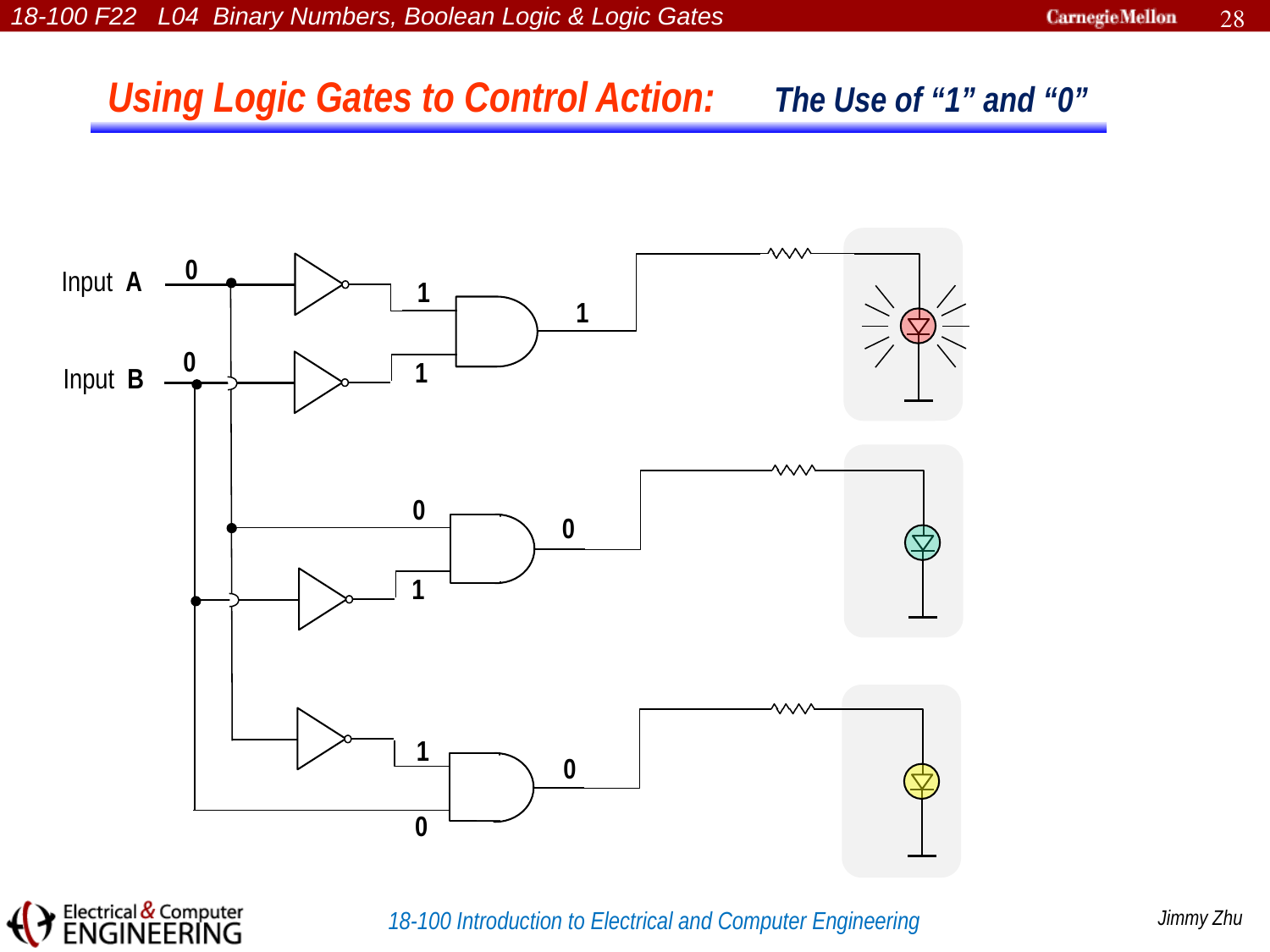

28
Using Logic Gates to Control Action:      The Use of “1” and “0”

 0

Input  A
 1

 1

 0
 1

Input  B

 0
 0

 1

 1

 0

 0